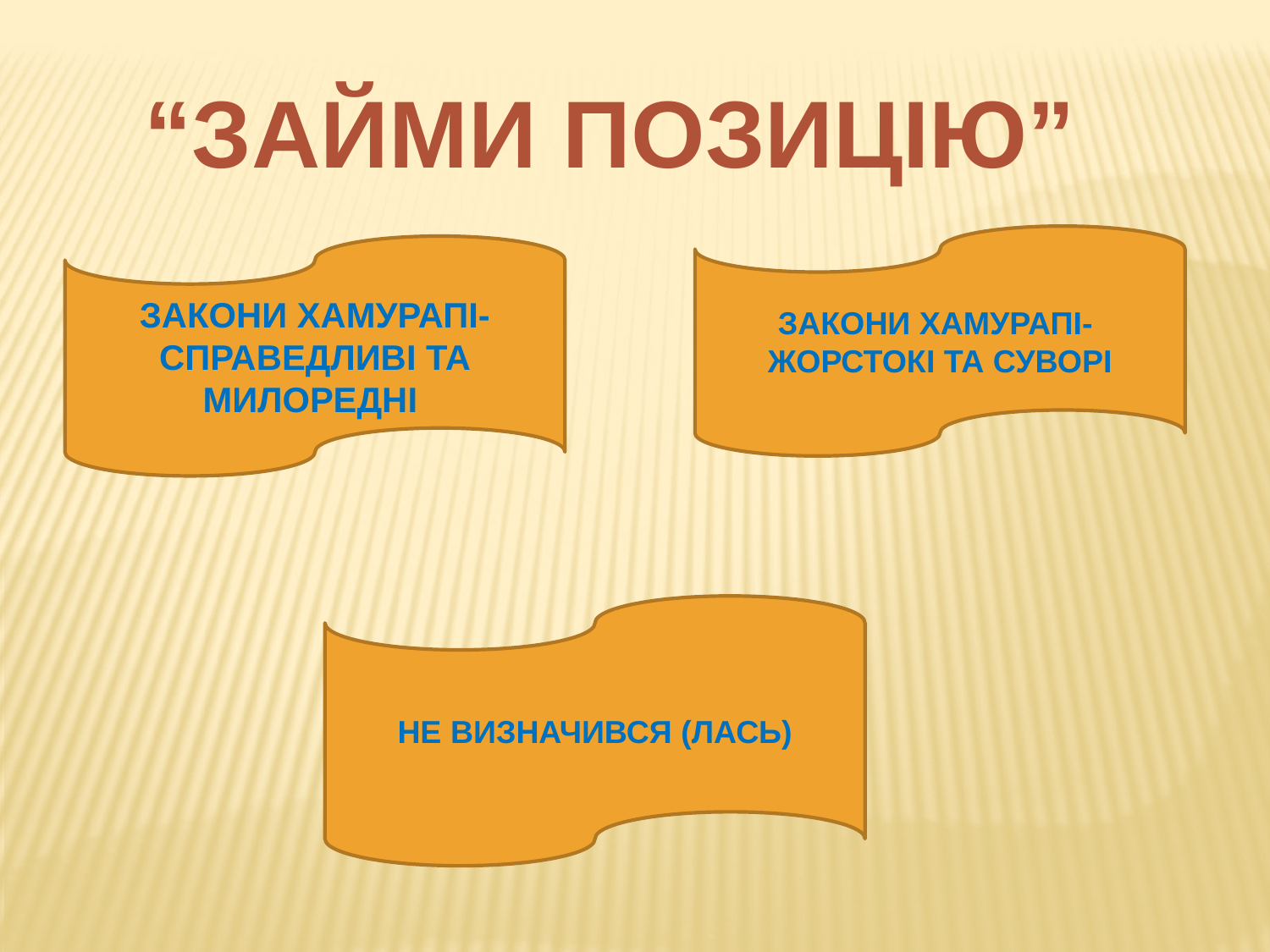

“ЗАЙМИ ПОЗИЦІЮ”
ЗАКОНИ ХАМУРАПІ-  ЖОРСТОКІ ТА СУВОРІ
ЗАКОНИ ХАМУРАПІ- СПРАВЕДЛИВІ ТА МИЛОРЕДНІ
НЕ ВИЗНАЧИВСЯ (ЛАСЬ)